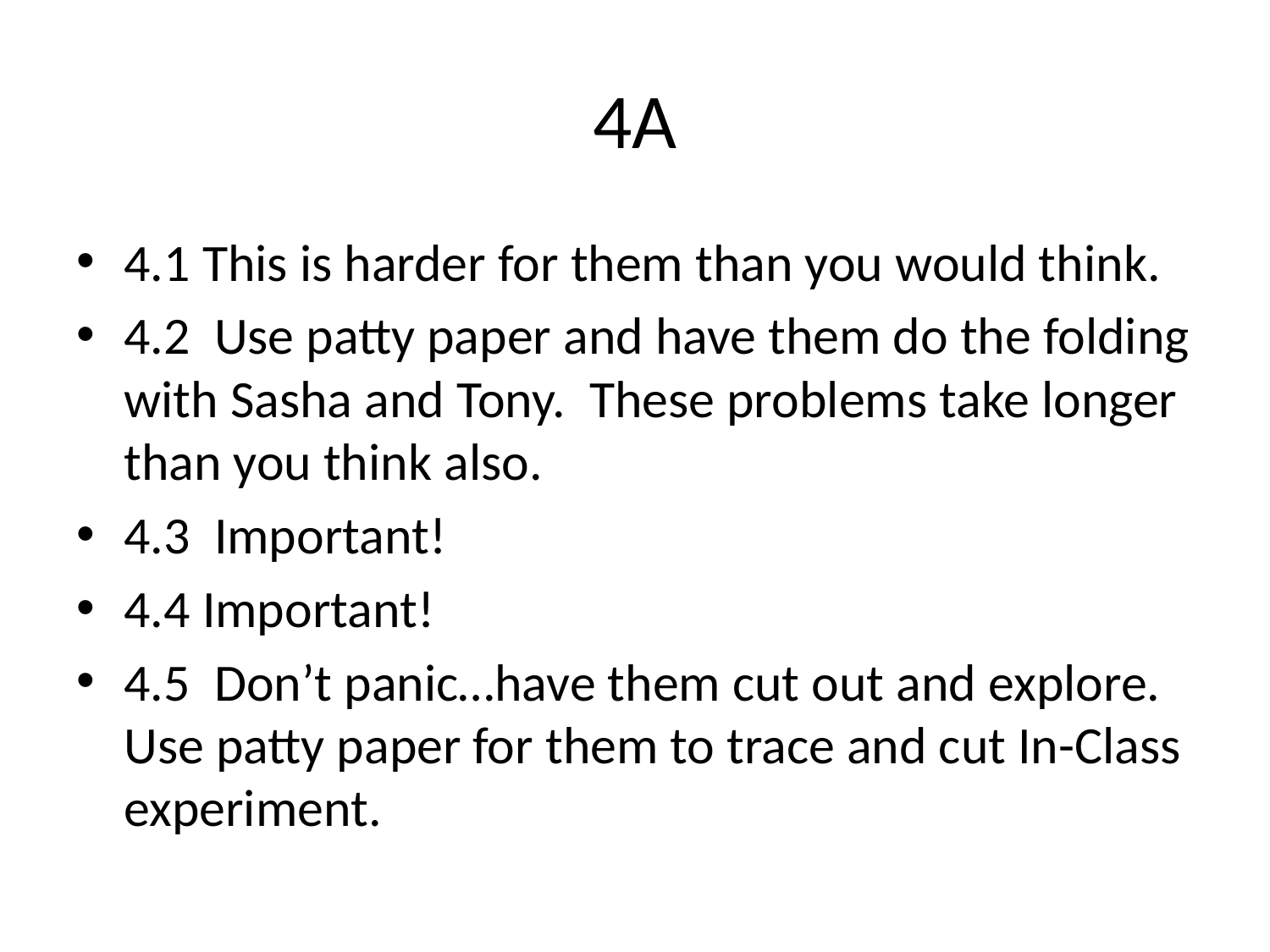

# 4A
4.1 This is harder for them than you would think.
4.2  Use patty paper and have them do the folding with Sasha and Tony.  These problems take longer than you think also.
4.3  Important!
4.4 Important!
4.5  Don’t panic…have them cut out and explore. Use patty paper for them to trace and cut In-Class experiment.